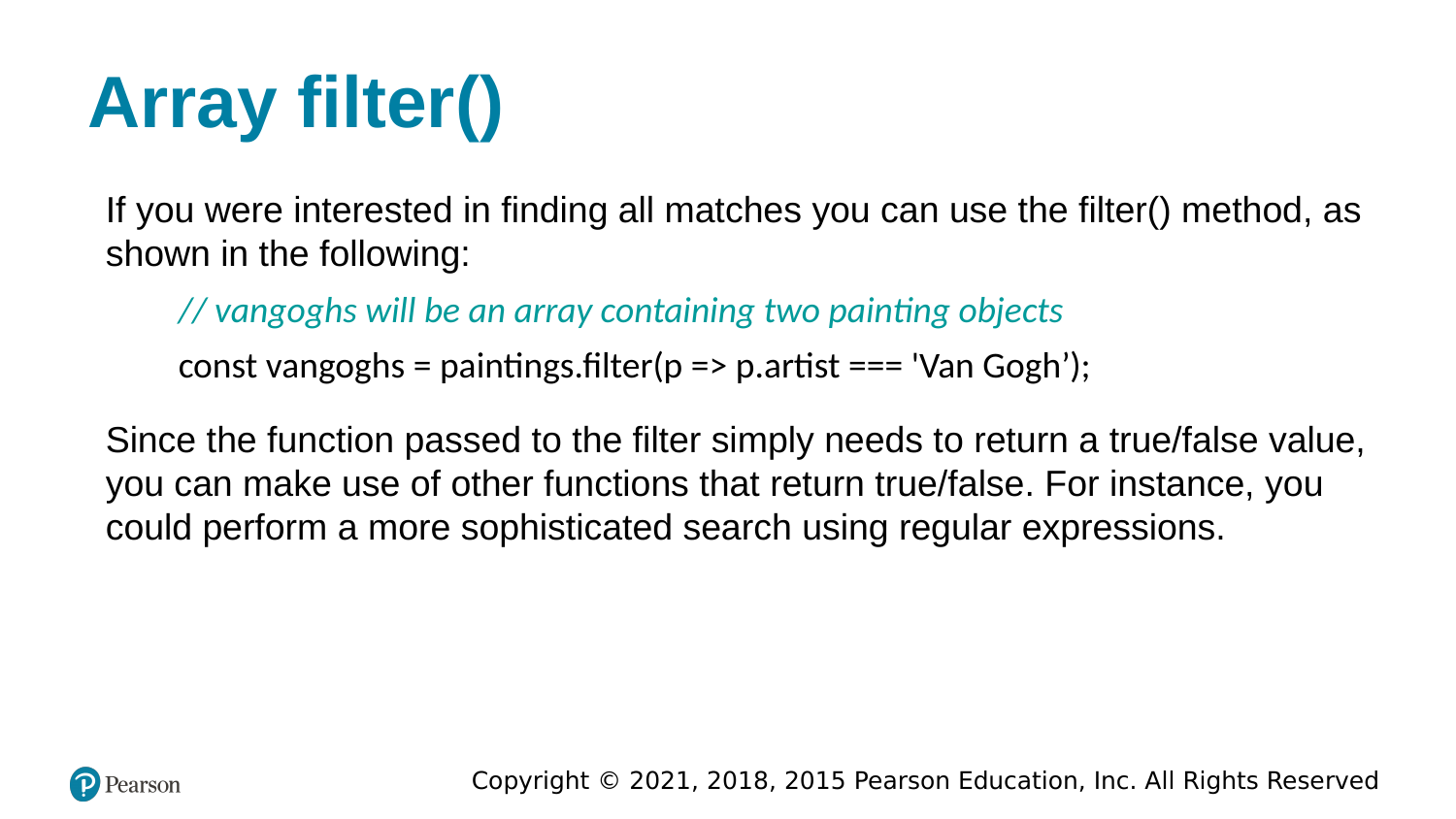

# Array filter()
If you were interested in finding all matches you can use the filter() method, as shown in the following:
// vangoghs will be an array containing two painting objects
const vangoghs = paintings.filter(p => p.artist === 'Van Gogh’);
Since the function passed to the filter simply needs to return a true/false value, you can make use of other functions that return true/false. For instance, you could perform a more sophisticated search using regular expressions.